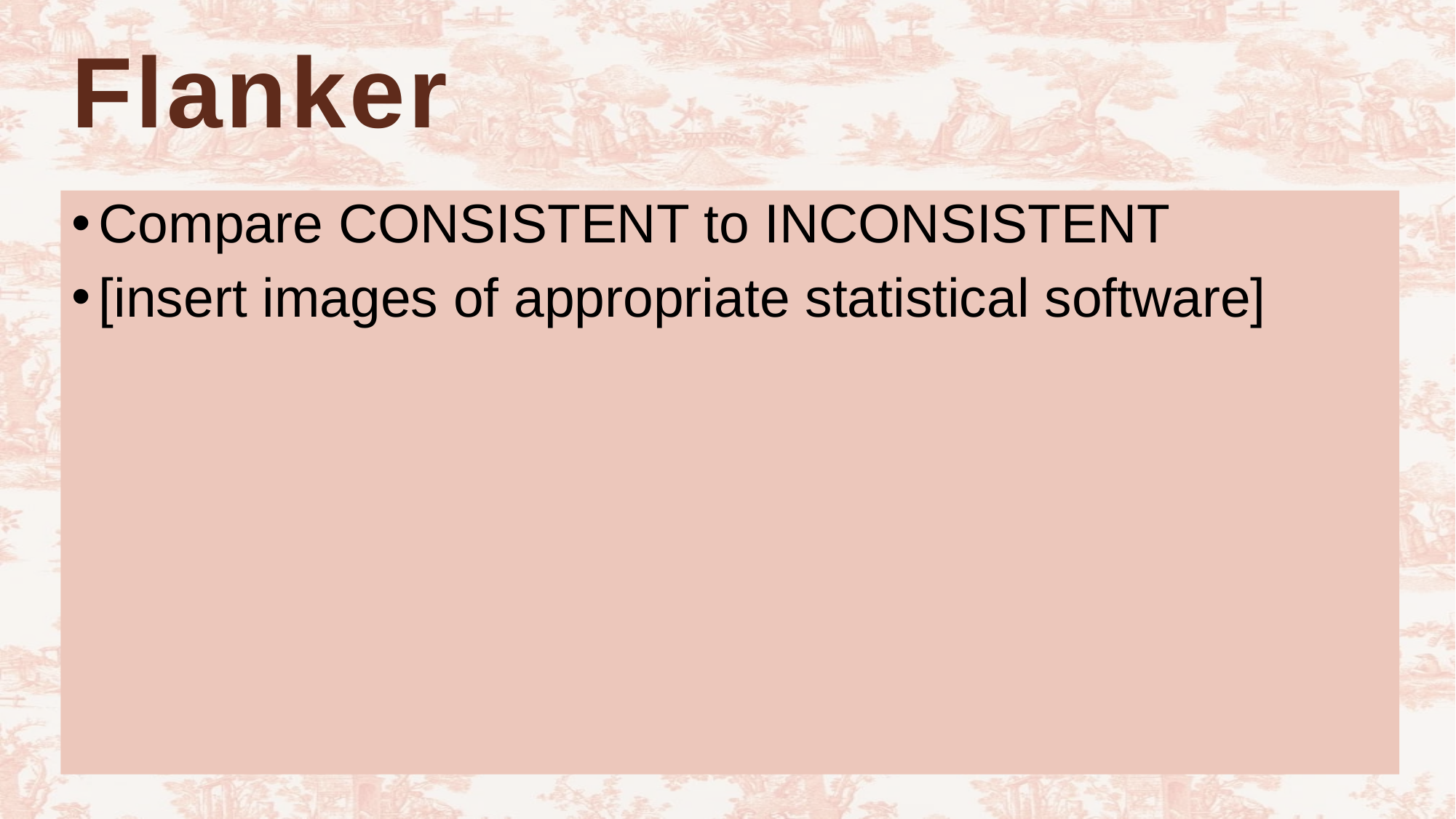

# Flanker
Compare CONSISTENT to INCONSISTENT
[insert images of appropriate statistical software]